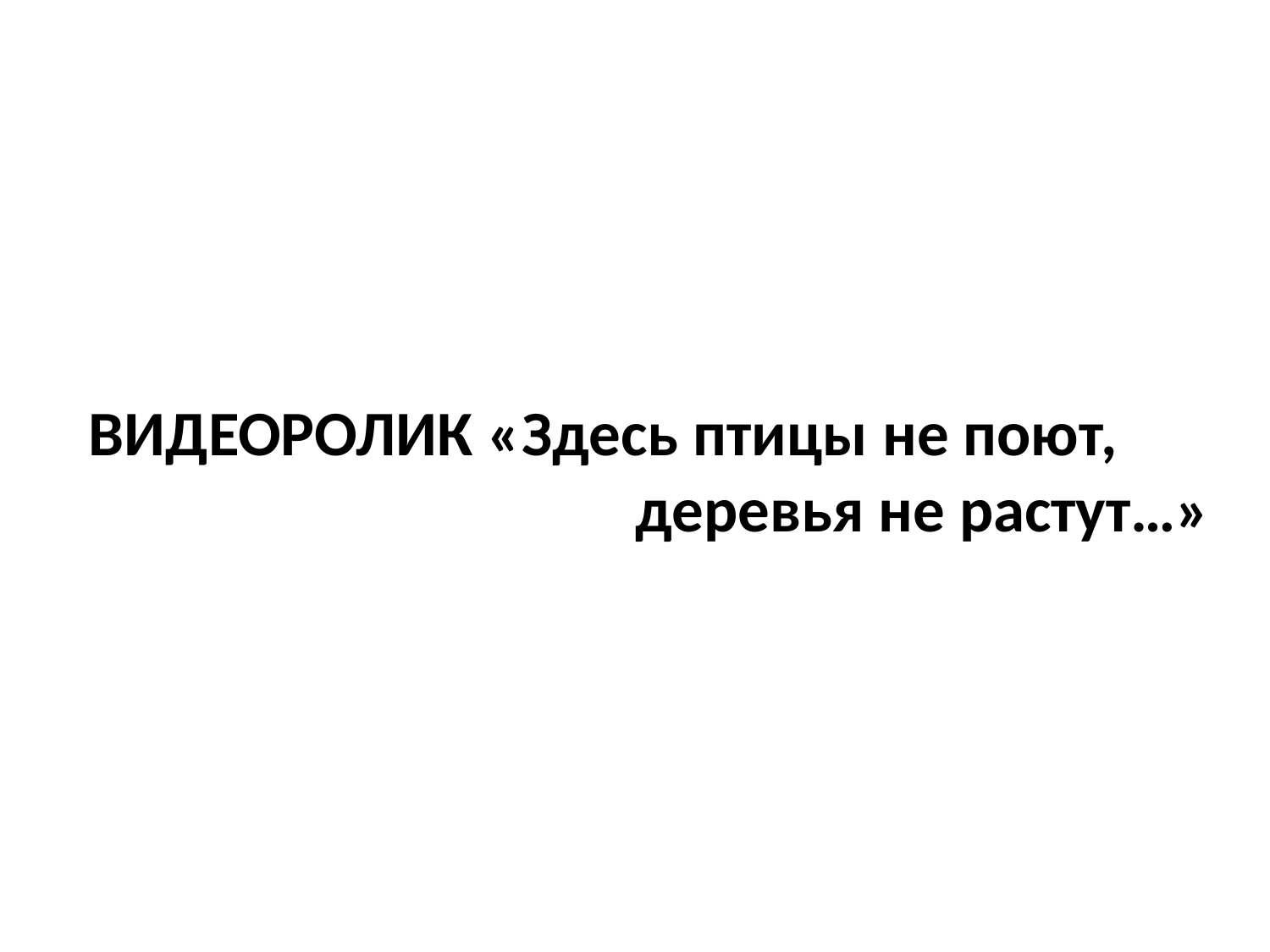

ВИДЕОРОЛИК «Здесь птицы не поют,
                                      деревья не растут…»